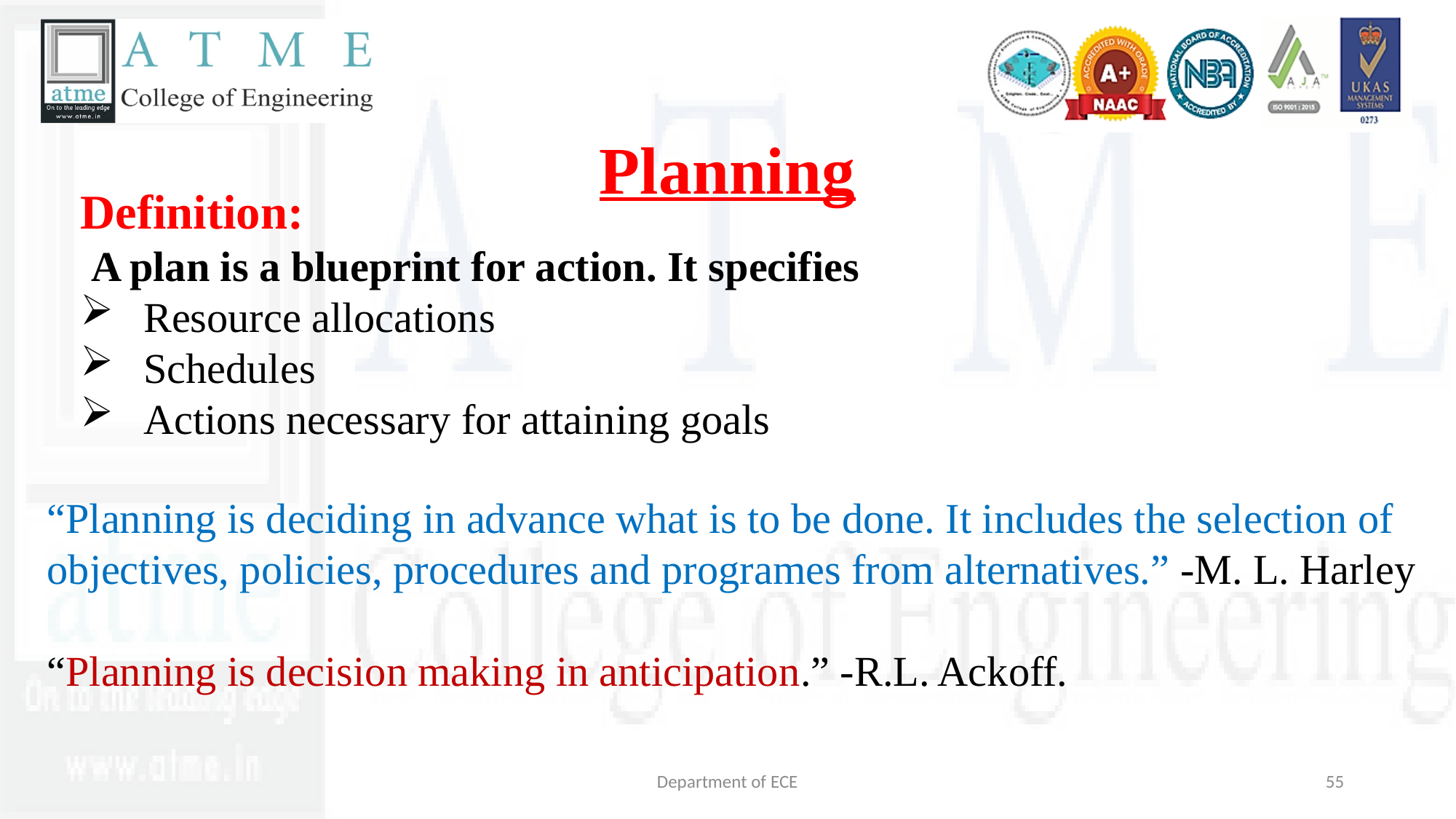

Planning

Definition:
 A plan is a blueprint for action. It specifies
 Resource allocations
 Schedules
 Actions necessary for attaining goals

“Planning is deciding in advance what is to be done. It includes the selection of objectives, policies, procedures and programes from alternatives.” -M. L. Harley

“Planning is decision making in anticipation.” -R.L. Ackoff.

Department of ECE
55